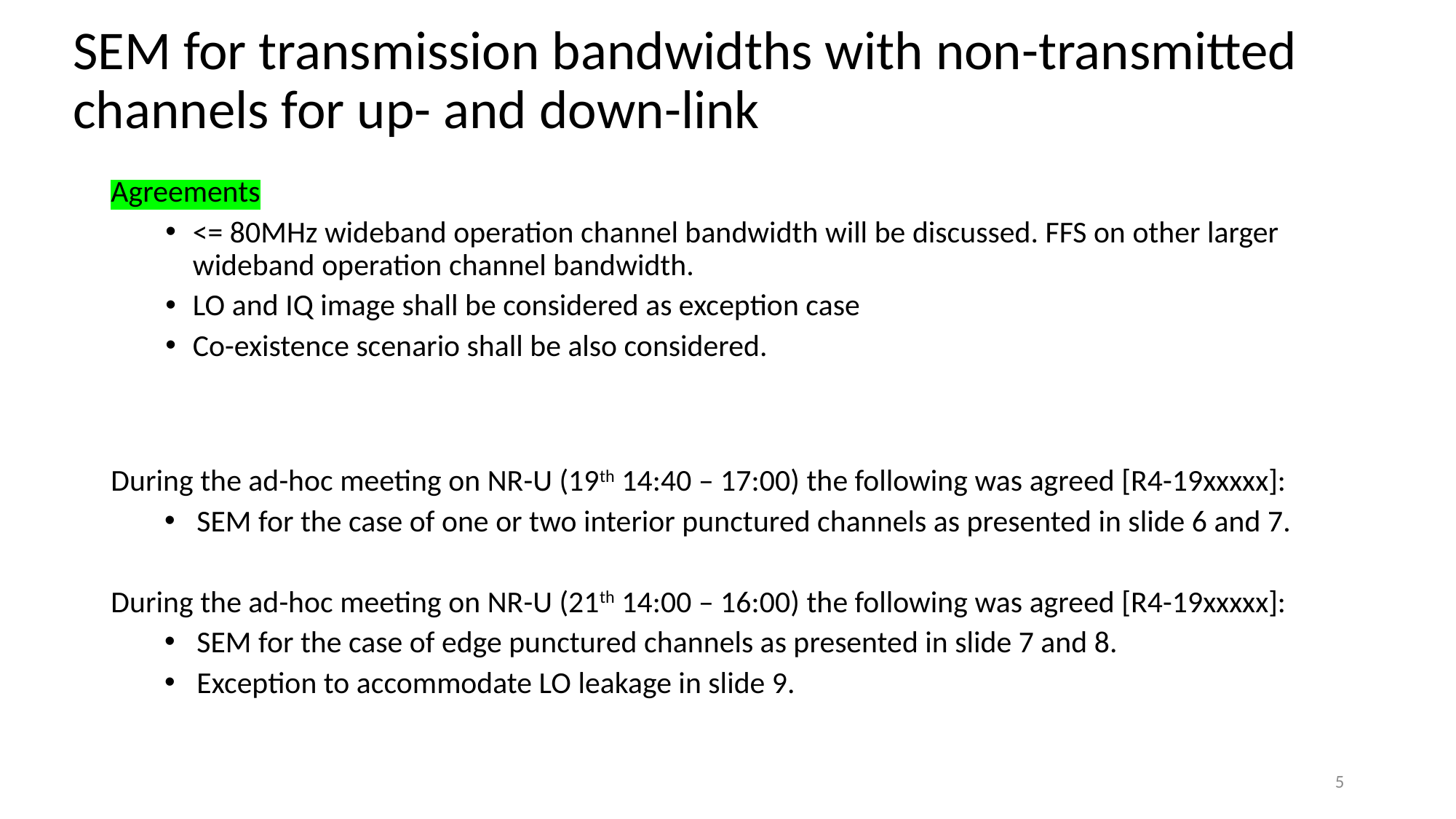

# SEM for transmission bandwidths with non-transmitted channels for up- and down-link
Agreements
<= 80MHz wideband operation channel bandwidth will be discussed. FFS on other larger wideband operation channel bandwidth.
LO and IQ image shall be considered as exception case
Co-existence scenario shall be also considered.

During the ad-hoc meeting on NR-U (19th 14:40 – 17:00) the following was agreed [R4-19xxxxx]:
SEM for the case of one or two interior punctured channels as presented in slide 6 and 7.

During the ad-hoc meeting on NR-U (21th 14:00 – 16:00) the following was agreed [R4-19xxxxx]:
SEM for the case of edge punctured channels as presented in slide 7 and 8.
Exception to accommodate LO leakage in slide 9.

5